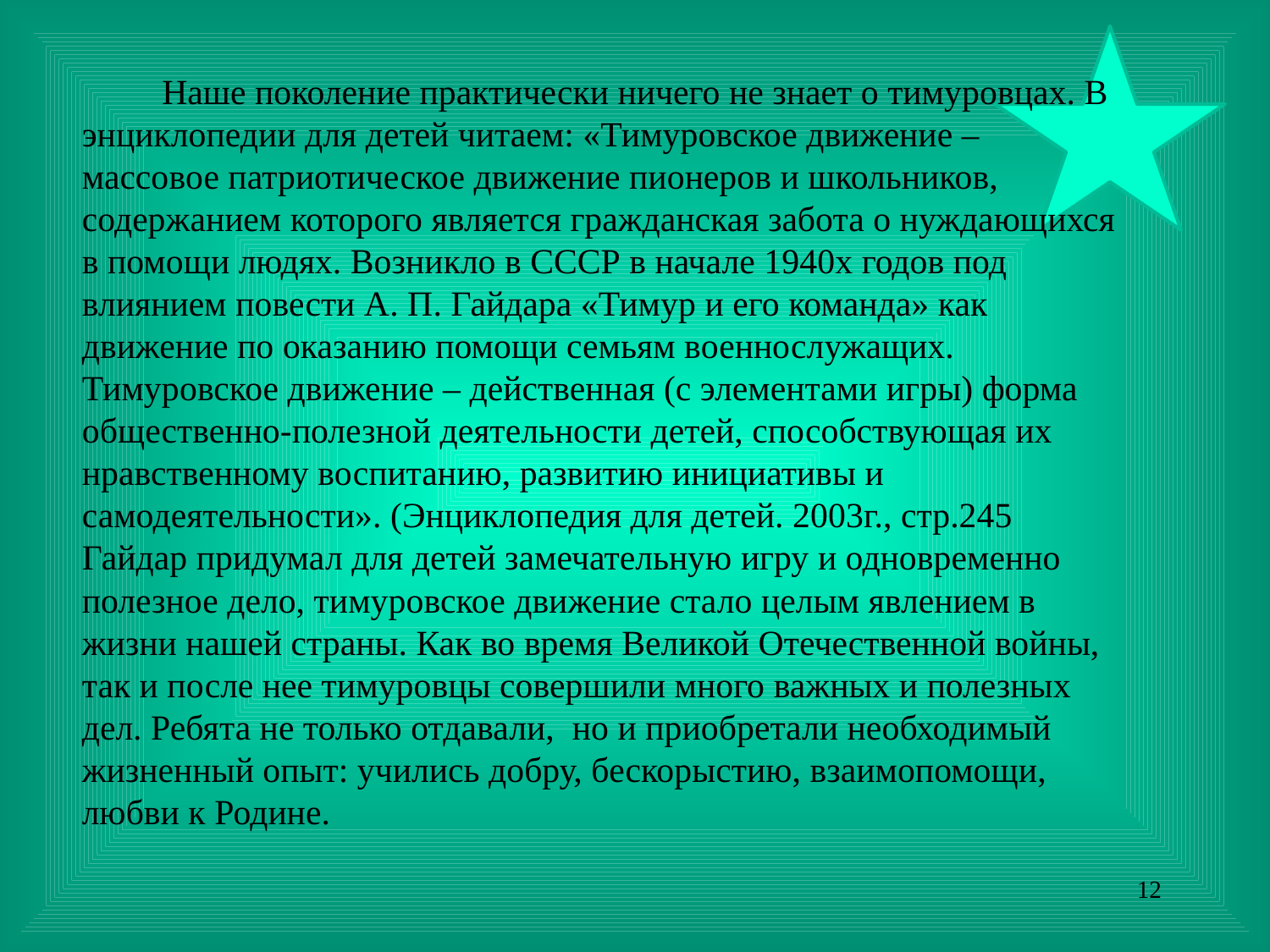

Наше поколение практически ничего не знает о тимуровцах. В энциклопедии для детей читаем: «Тимуровское движение – массовое патриотическое движение пионеров и школьников, содержанием которого является гражданская забота о нуждающихся в помощи людях. Возникло в СССР в начале 1940х годов под влиянием повести А. П. Гайдара «Тимур и его команда» как движение по оказанию помощи семьям военнослужащих. Тимуровское движение – действенная (с элементами игры) форма общественно-полезной деятельности детей, способствующая их нравственному воспитанию, развитию инициативы и самодеятельности». (Энциклопедия для детей. 2003г., стр.245
Гайдар придумал для детей замечательную игру и одновременно полезное дело, тимуровское движение стало целым явлением в жизни нашей страны. Как во время Великой Отечественной войны, так и после нее тимуровцы совершили много важных и полезных дел. Ребята не только отдавали,  но и приобретали необходимый жизненный опыт: учились добру, бескорыстию, взаимопомощи, любви к Родине.

12